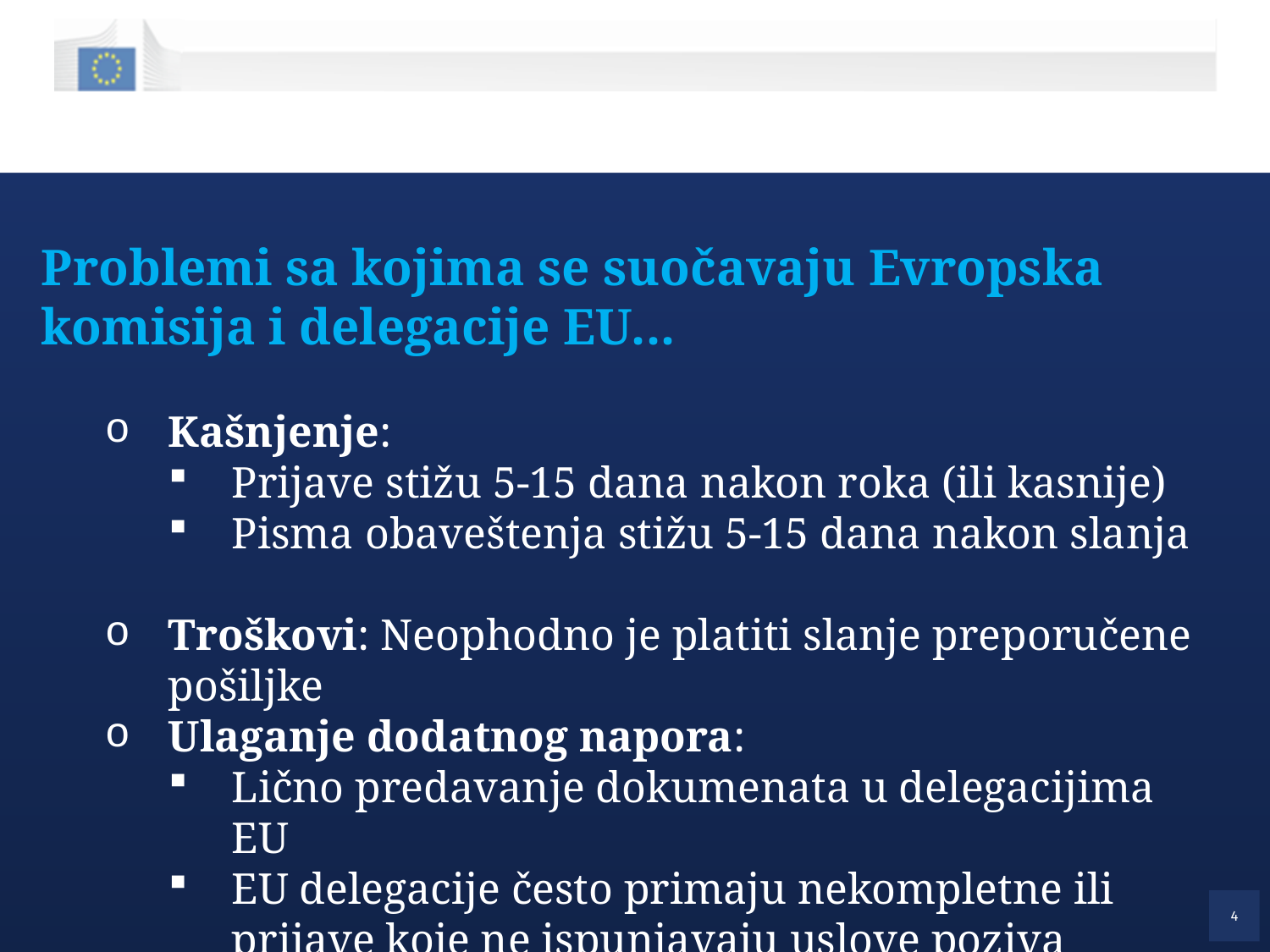

Problemi sa kojima se suočavaju Evropska komisija i delegacije EU...

Kašnjenje:
Prijave stižu 5-15 dana nakon roka (ili kasnije)
Pisma obaveštenja stižu 5-15 dana nakon slanja

Troškovi: Neophodno je platiti slanje preporučene pošiljke
Ulaganje dodatnog napora:
Lično predavanje dokumenata u delegacijima EU
EU delegacije često primaju nekompletne ili prijave koje ne ispunjavaju uslove poziva
4